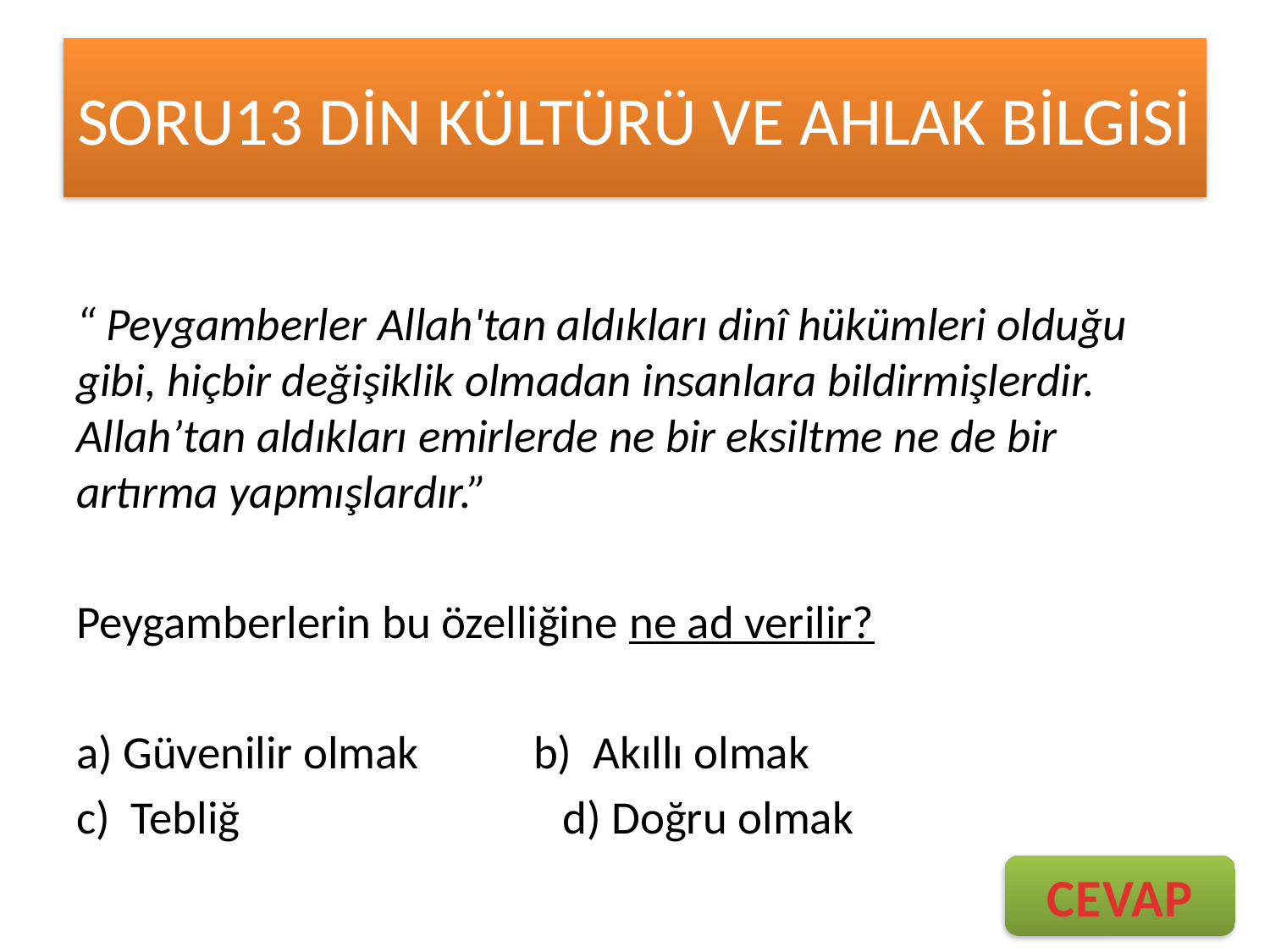

# SORU13 DİN KÜLTÜRÜ VE AHLAK BİLGİSİ

“ Peygamberler Allah'tan aldıkları dinî hükümleri olduğu gibi, hiçbir değişiklik olmadan insanlara bildirmişlerdir. Allah’tan aldıkları emirlerde ne bir eksiltme ne de bir artırma yapmışlardır.”

Peygamberlerin bu özelliğine ne ad verilir?

a) Güvenilir olmak 		b)  Akıllı olmak
c)  Tebliğ			          d) Doğru olmak
CEVAP